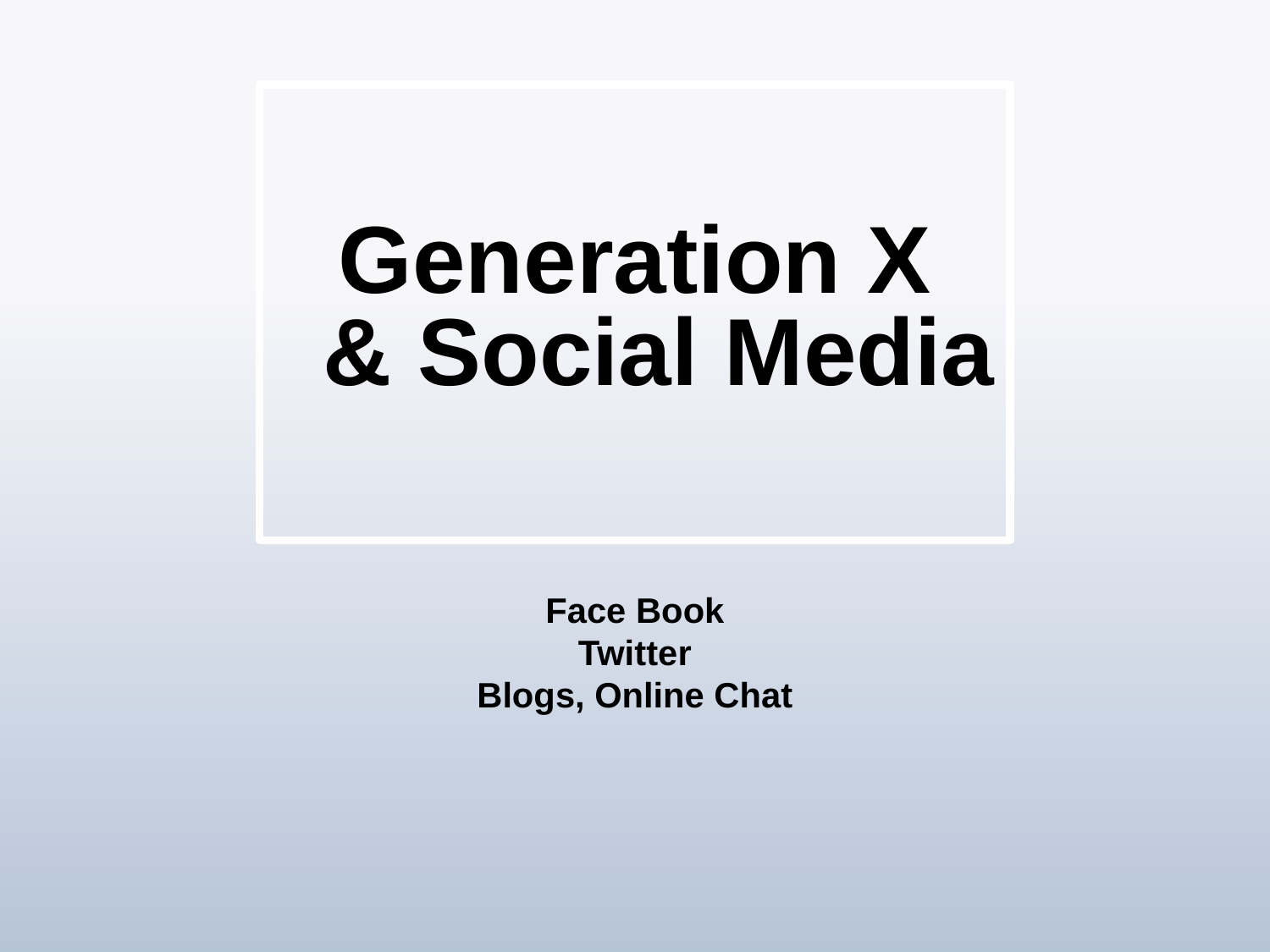

# Generation X & Social Media
Face Book
Twitter
Blogs, Online Chat